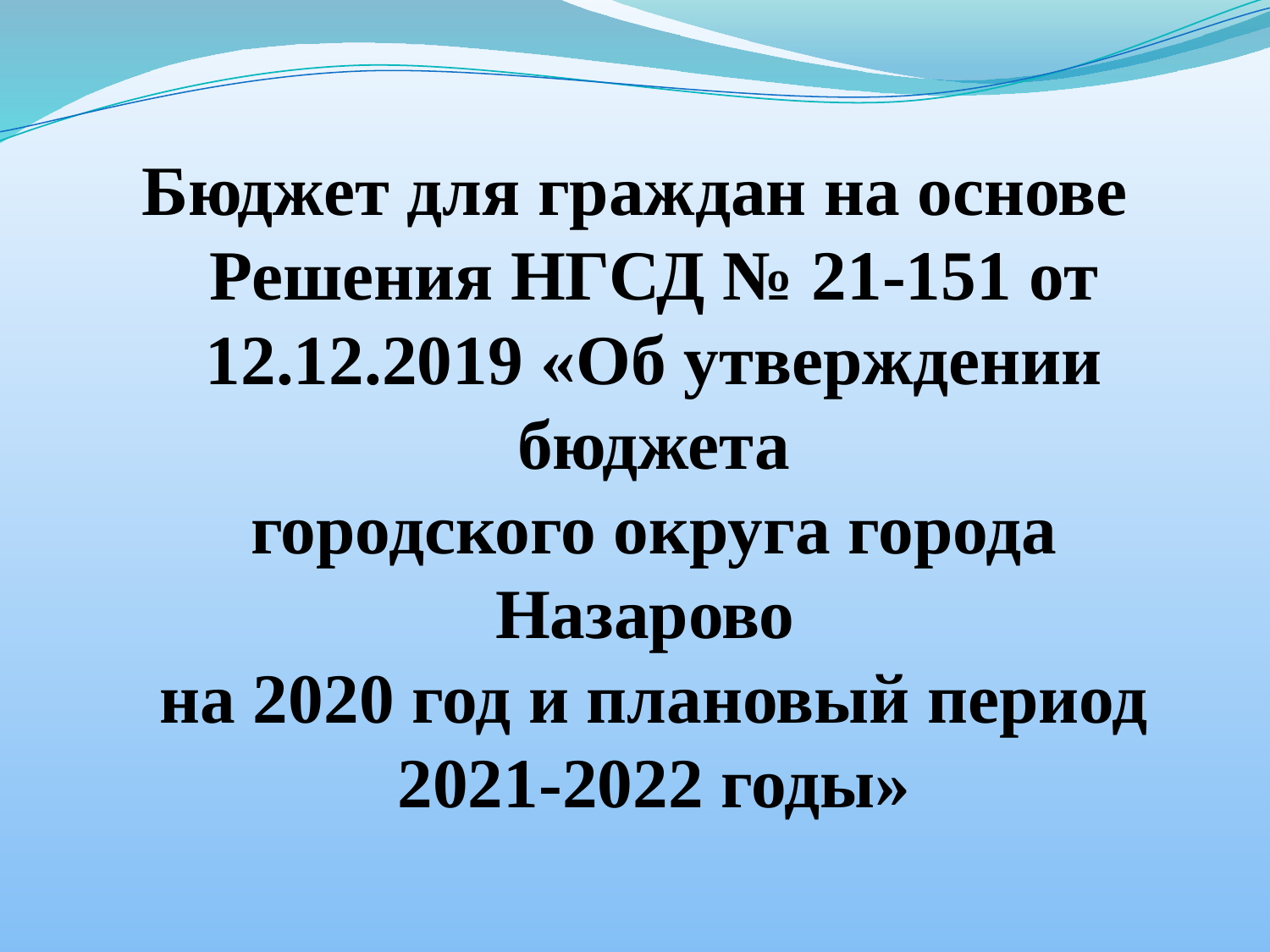

Бюджет для граждан на основе Решения НГСД № 21-151 от 12.12.2019 «Об утверждении бюджета
городского округа города Назарово
на 2020 год и плановый период 2021-2022 годы»